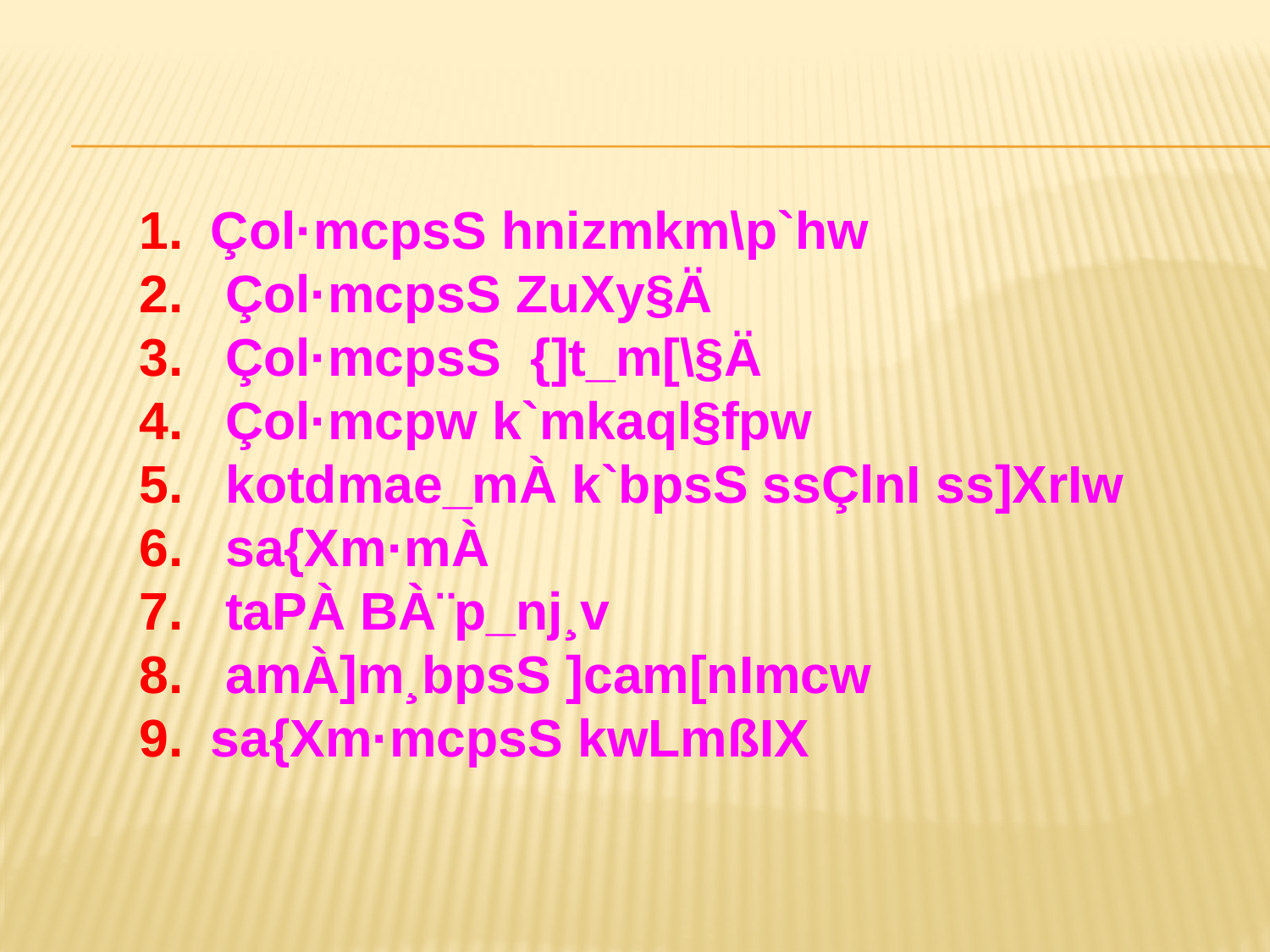

Çol·mcpsS hnizmkm\p`hw
 Çol·mcpsS ZuXy§Ä
 Çol·mcpsS  {]t_m[\§Ä
 Çol·mcpw k`mkaql§fpw
 kotdmae_mÀ k`bpsS ssÇlnI ss]XrIw
 sa{Xm·mÀ
 taPÀ BÀ¨p_nj¸v
 amÀ]m¸bpsS ]cam[nImcw
sa{Xm·mcpsS kwLmßIX